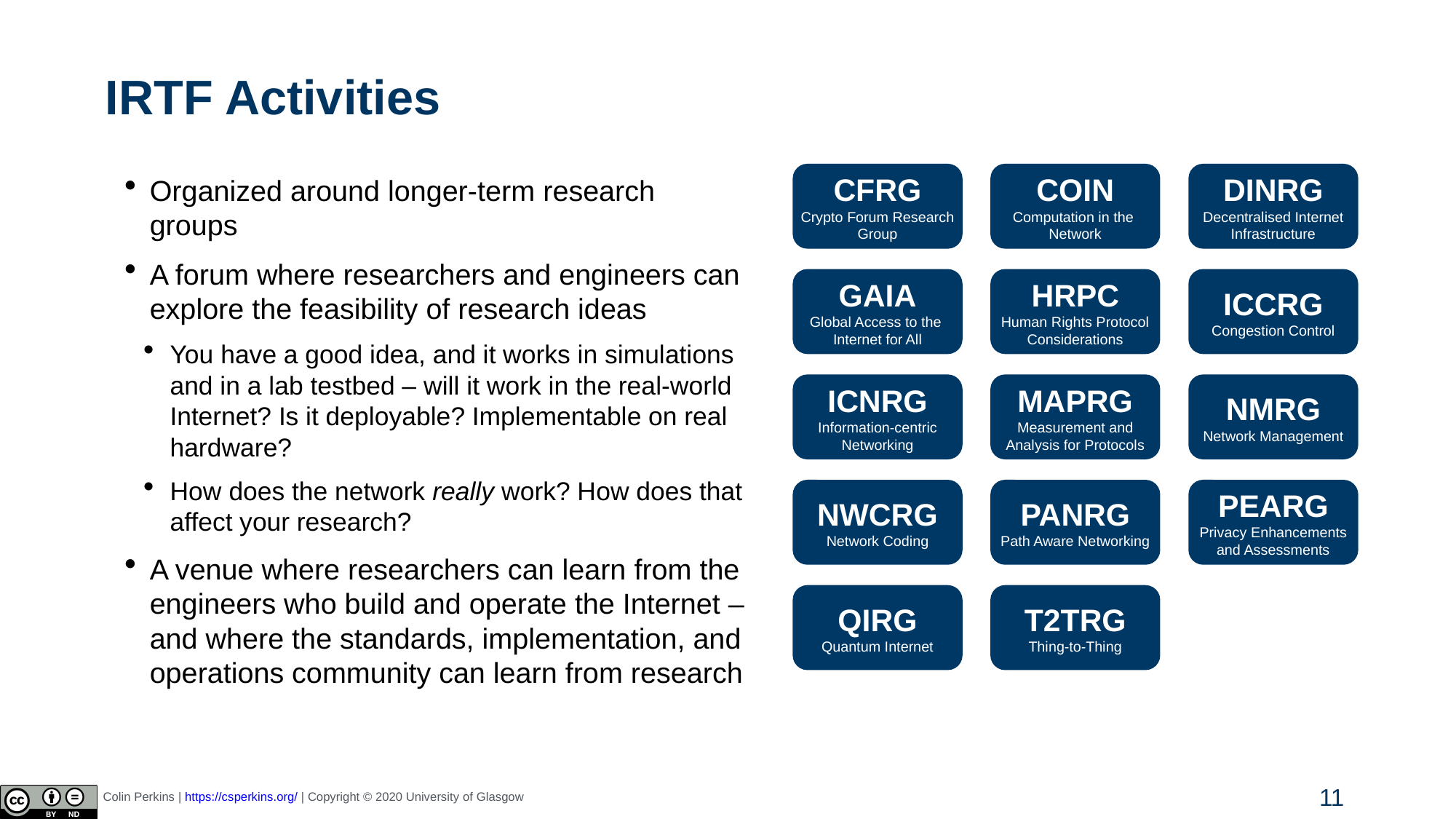

# IRTF Activities
Organized around longer-term research groups
A forum where researchers and engineers can explore the feasibility of research ideas
You have a good idea, and it works in simulations and in a lab testbed – will it work in the real-world Internet? Is it deployable? Implementable on real hardware?
How does the network really work? How does that affect your research?
A venue where researchers can learn from the engineers who build and operate the Internet – and where the standards, implementation, and operations community can learn from research
CFRG
Crypto Forum Research Group
COIN
Computation in the
Network
DINRG
Decentralised Internet Infrastructure
GAIA
Global Access to the
Internet for All
HRPC
Human Rights Protocol Considerations
ICCRG
Congestion Control
ICNRG
Information-centric Networking
MAPRG
Measurement and Analysis for Protocols
NMRG
Network Management
NWCRG
Network Coding
PANRG
Path Aware Networking
PEARG
Privacy Enhancements
and Assessments
QIRG
Quantum Internet
T2TRG
Thing-to-Thing
11